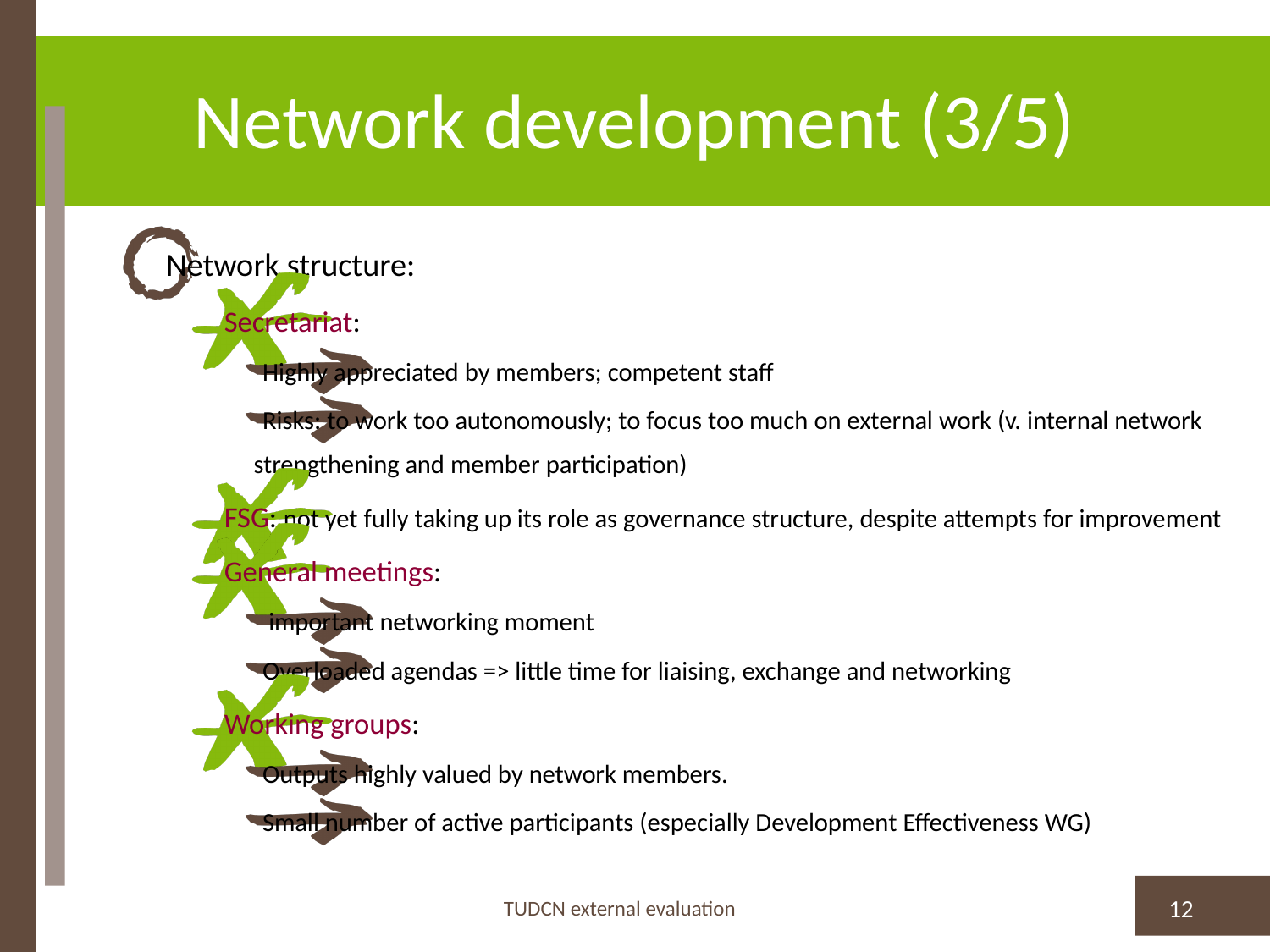

# Network development (3/5)
Network structure:
Secretariat:
Highly appreciated by members; competent staff
Risks: to work too autonomously; to focus too much on external work (v. internal network strengthening and member participation)
FSG: not yet fully taking up its role as governance structure, despite attempts for improvement
General meetings:
 important networking moment
Overloaded agendas => little time for liaising, exchange and networking
Working groups:
Outputs highly valued by network members.
Small number of active participants (especially Development Effectiveness WG)

TUDCN external evaluation
12